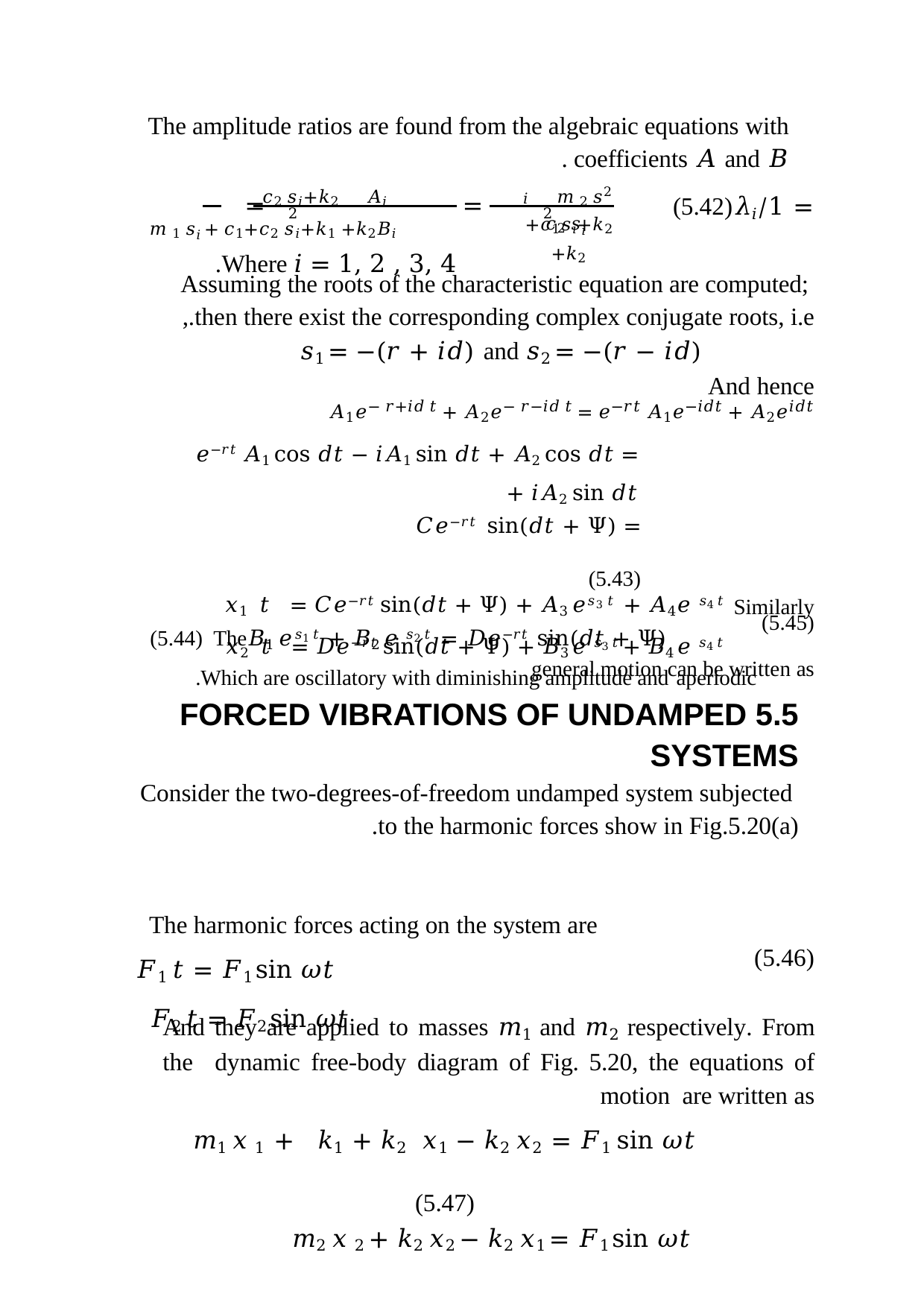

The amplitude ratios are found from the algebraic equations with  coefficients 𝐴 and 𝐵.
𝐴𝑖	𝑐2 𝑠𝑖+𝑘2
𝑚 2 𝑠2 +𝑐1𝑠𝑖+𝑘2
=	=
= 1/𝜆𝑖	(5.42)
𝑖
2
2
𝐵𝑖	𝑚 1 𝑠𝑖 + 𝑐1+𝑐2 𝑠𝑖+𝑘1 +𝑘2
Where 𝑖 = 1, 2 , 3, 4.

𝑐2 𝑠𝑖 +𝑘2
Assuming the roots of the characteristic equation are computed;  then there exist the corresponding complex conjugate roots, i.e.,
𝑠1 = −(𝑟 + 𝑖𝑑) and 𝑠2 = −(𝑟 − 𝑖𝑑)
And hence
𝐴1𝑒− 𝑟+𝑖𝑑 𝑡 + 𝐴2𝑒− 𝑟−𝑖𝑑 𝑡 = 𝑒−𝑟𝑡 𝐴1𝑒−𝑖𝑑𝑡 + 𝐴2𝑒𝑖𝑑𝑡
= 𝑒−𝑟𝑡 𝐴1 cos 𝑑𝑡 − 𝑖𝐴1 sin 𝑑𝑡 + 𝐴2 cos 𝑑𝑡 + 𝑖𝐴2 sin 𝑑𝑡
= 𝐶𝑒−𝑟𝑡  sin(𝑑𝑡 + Ψ)	(5.43)
Similarly
𝐵1 𝑒𝑠1 𝑡  + 𝐵2 𝑒 𝑠2 𝑡  = 𝐷𝑒−𝑟𝑡  sin(𝑑𝑡 + Ψ)	(5.44)  The general motion can be written as
𝑥1   𝑡   = 𝐶𝑒−𝑟𝑡 sin(𝑑𝑡 + Ψ) + 𝐴3 𝑒𝑠3 𝑡 + 𝐴4𝑒 𝑠4 𝑡
𝑥2   𝑡   = 𝐷𝑒−𝑟𝑡 sin(𝑑𝑡 + Ψ) + 𝐵3 𝑒 𝑠3 𝑡 + 𝐵4 𝑒 𝑠4 𝑡
Which are oscillatory with diminishing amplitude and aperiodic.
(5.45)
5.5 FORCED VIBRATIONS OF UNDAMPED  SYSTEMS
Consider the two-degrees-of-freedom undamped system subjected  to the harmonic forces show in Fig.5.20(a).
The harmonic forces acting on the system are
𝐹1 𝑡 = 𝐹1 sin 𝜔𝑡
𝐹2 𝑡 = 𝐹2 sin 𝜔𝑡
(5.46)
And they are applied to masses 𝑚1 and 𝑚2 respectively. From the  dynamic free-body diagram of Fig. 5.20, the equations of motion  are written as
𝑚1 𝑥 1  +  𝑘1  + 𝑘2   𝑥1  − 𝑘2 𝑥2  = 𝐹1 sin 𝜔𝑡	(5.47)
𝑚2 𝑥 2 + 𝑘2 𝑥2 − 𝑘2 𝑥1 = 𝐹1 sin 𝜔𝑡